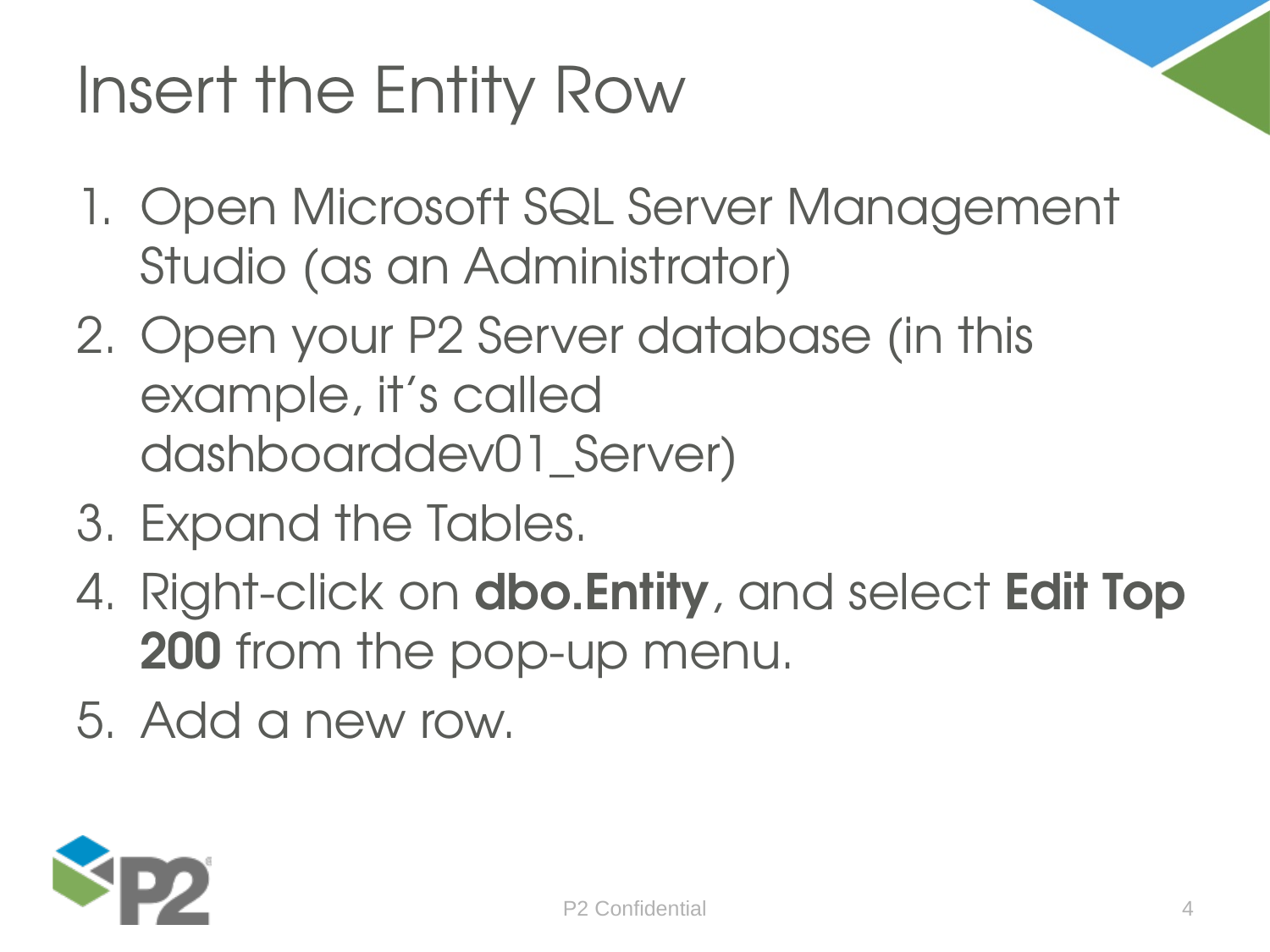

# Insert the Entity Row
Open Microsoft SQL Server Management Studio (as an Administrator)
Open your P2 Server database (in this example, it’s called dashboarddev01_Server)
Expand the Tables.
Right-click on dbo.Entity, and select Edit Top 200 from the pop-up menu.
Add a new row.

P2 Confidential
4